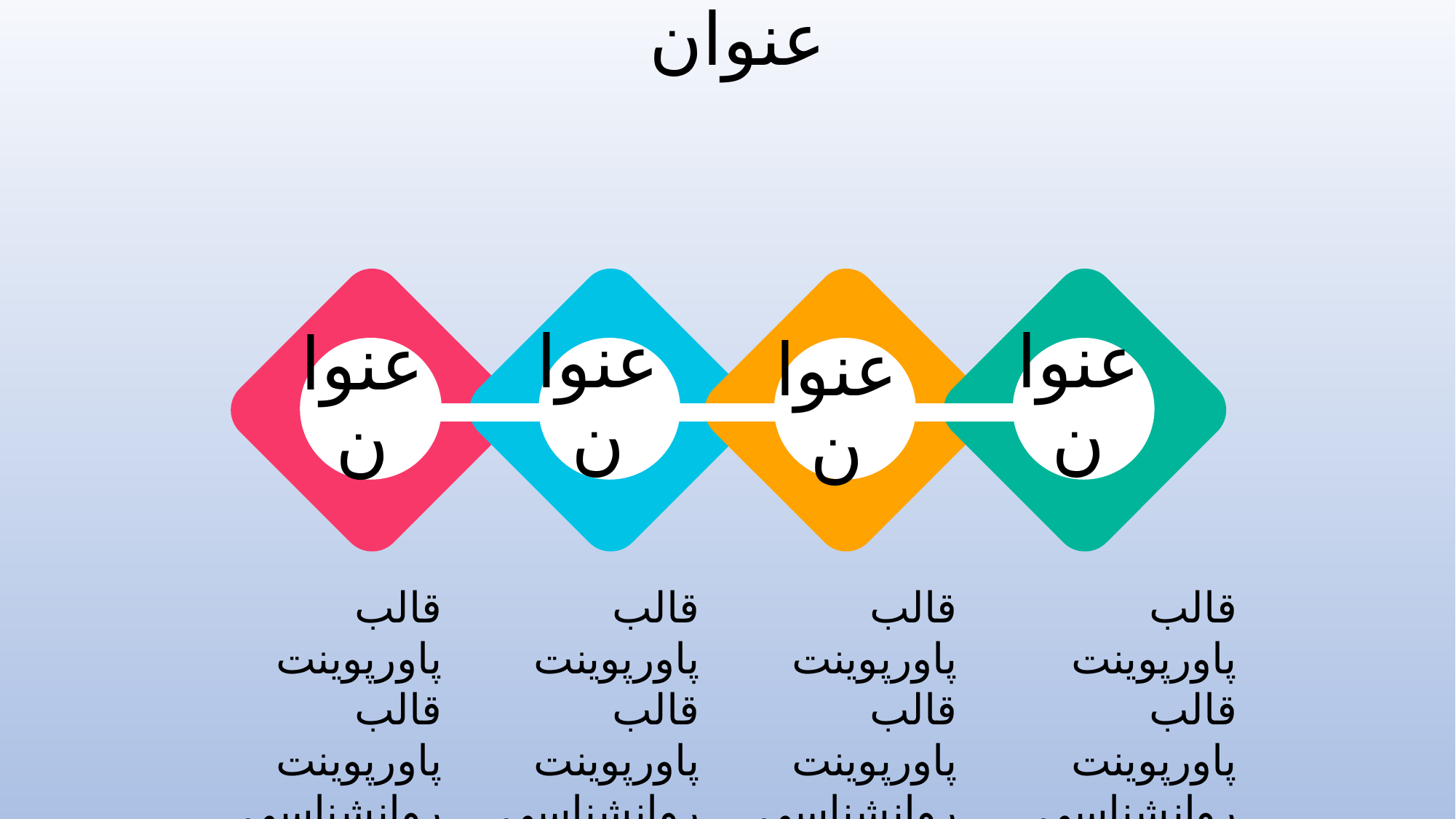

عنوان

عنوان
عنوان
عنوان
عنوان

قالب پاورپوينت قالب پاورپوینت روانشناسی
قالب پاورپوينت قالب پاورپوینت روانشناسی
قالب پاورپوينت قالب پاورپوینت روانشناسی
قالب پاورپوينت قالب پاورپوینت روانشناسی